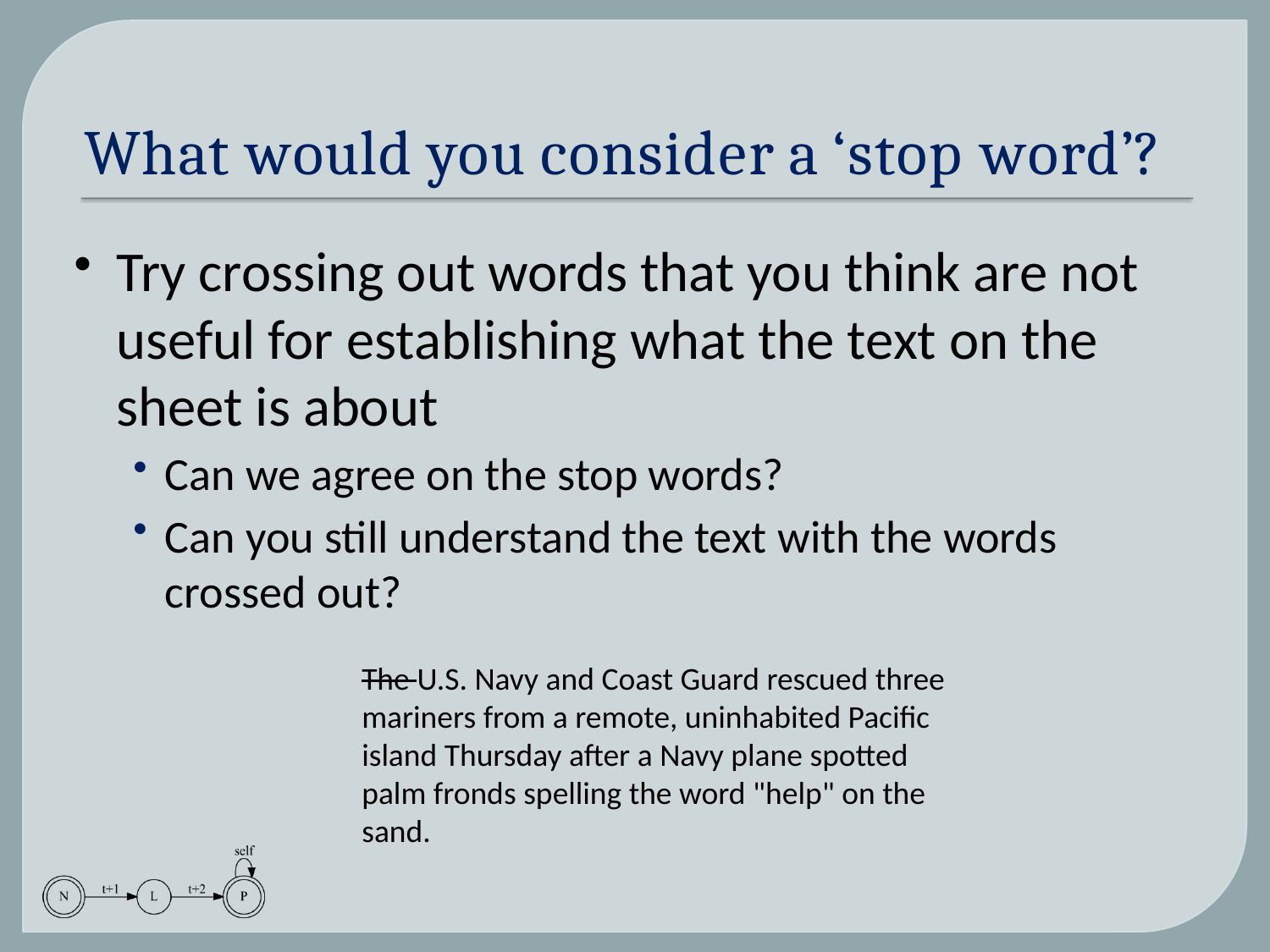

# What would you consider a ‘stop word’?
Try crossing out words that you think are not useful for establishing what the text on the sheet is about
Can we agree on the stop words?
Can you still understand the text with the words crossed out?
The U.S. Navy and Coast Guard rescued three mariners from a remote, uninhabited Pacific island Thursday after a Navy plane spotted palm fronds spelling the word "help" on the sand.